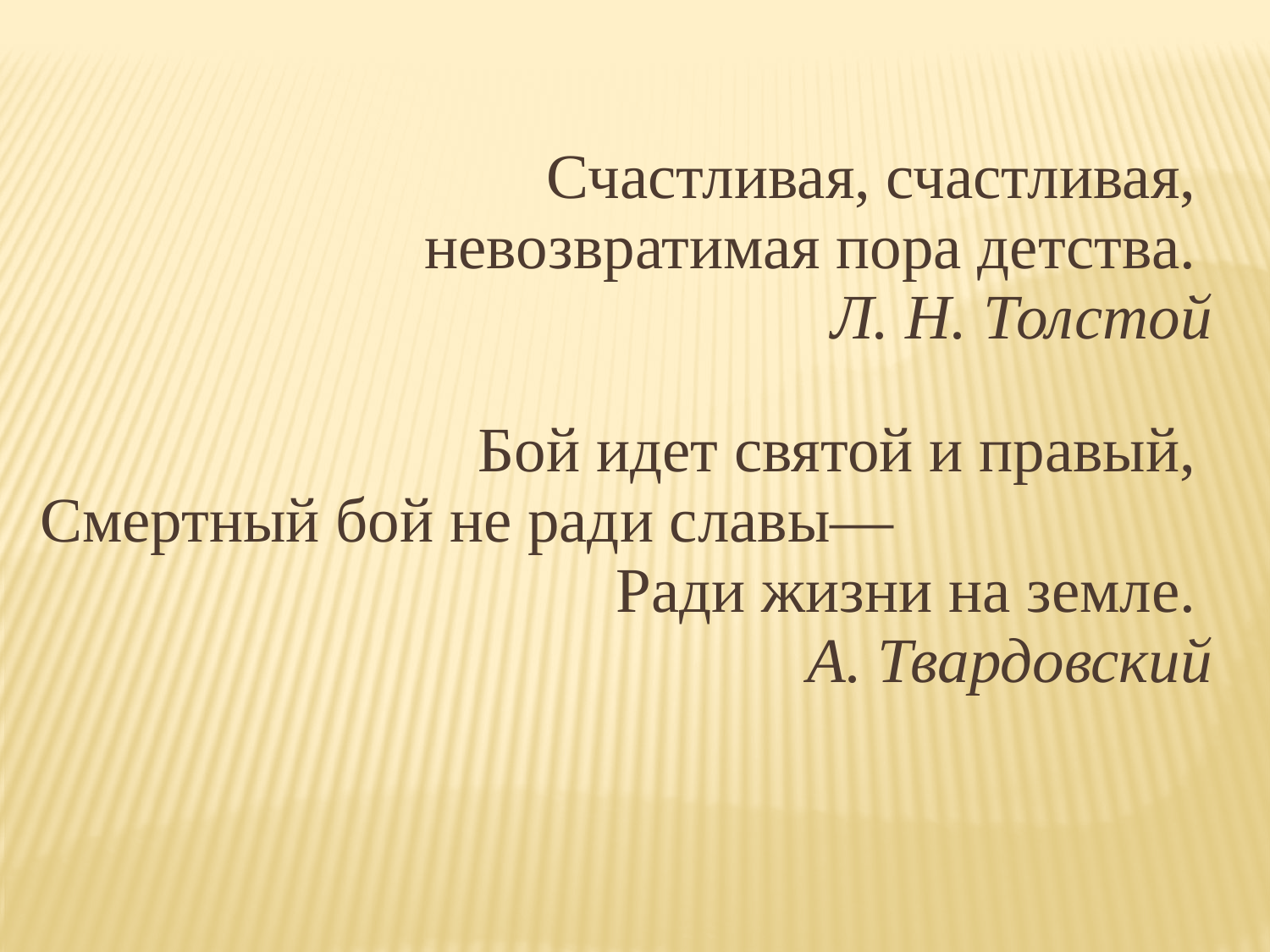

| Счастливая, счастливая, невозвратимая пора детства.  Л. Н. Толстой Бой идет святой и правый,  Смертный бой не ради славы— Ради жизни на земле.  А. Твардовский |
| --- |